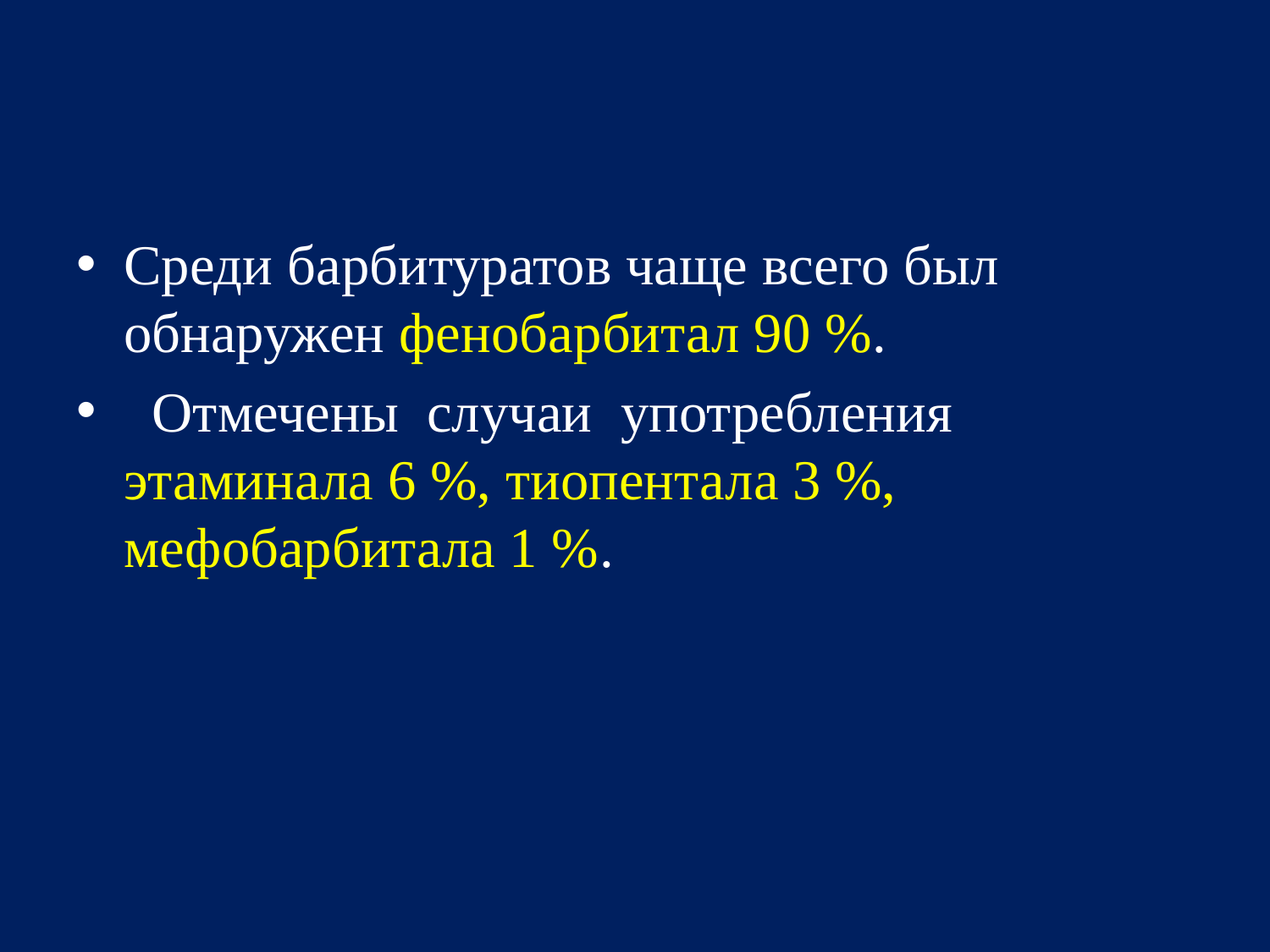

Среди барбитуратов чаще всего был обнаружен фенобарбитал 90 %.
  Отмечены  случаи  употребления  этаминала 6 %, тиопентала 3 %, мефобарбитала 1 %.